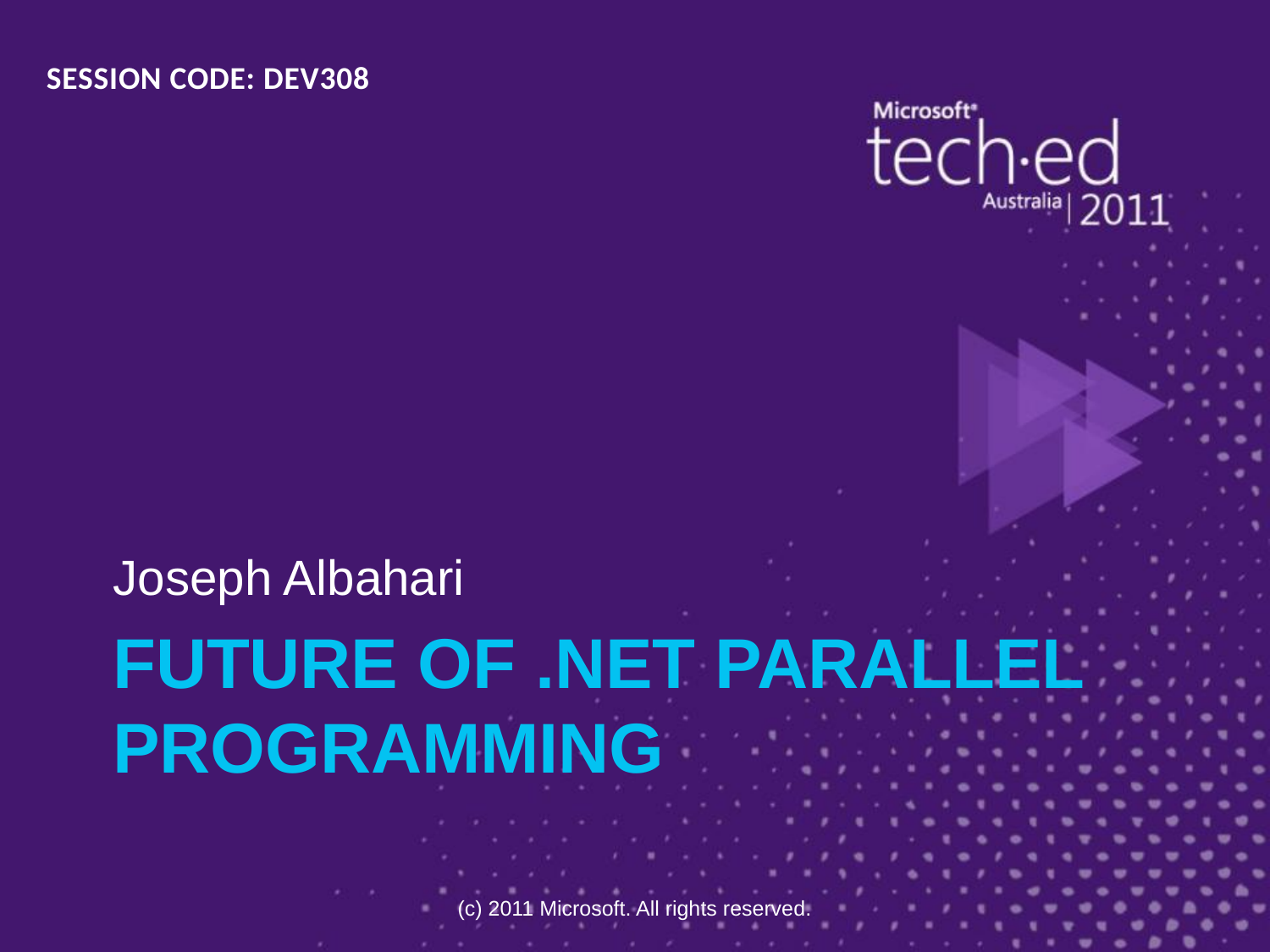

SESSION CODE: DEV308
Joseph Albahari
# FUTURE OF .NET PARALLEL PROGRAMMING
(c) 2011 Microsoft. All rights reserved.